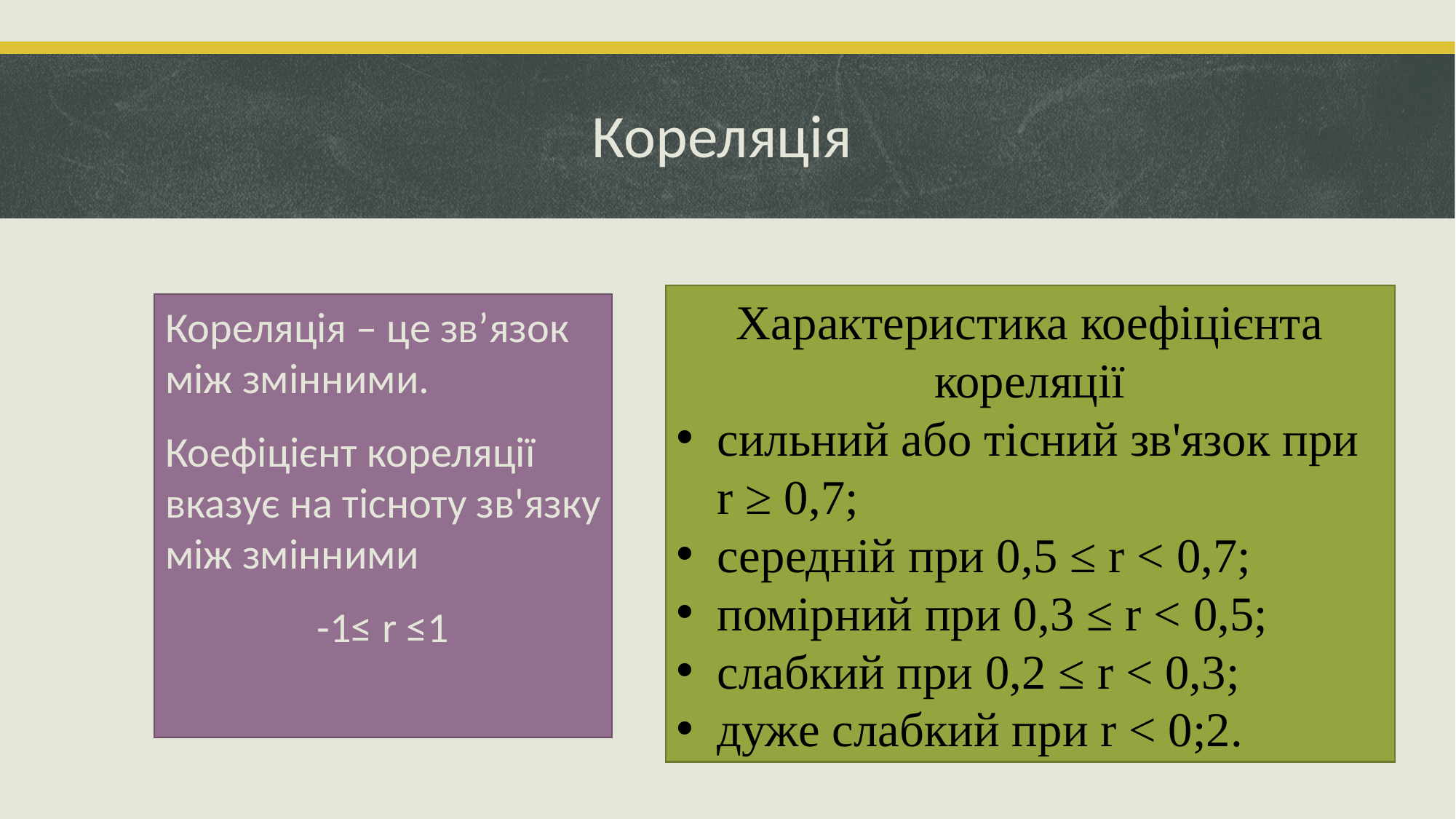

# Кореляція
Характеристика коефіцієнта кореляції
сильний або тiсний зв'язок при r ≥ 0,7;
середній при 0,5 ≤ r < 0,7;
помiрний при 0,3 ≤ r < 0,5;
слабкий при 0,2 ≤ r < 0,3;
дуже слабкий при r < 0;2.
Кореляція – це зв’язок між змінними.
Коефіцієнт кореляції вказує на тісноту зв'язку між змінними
-1≤ r ≤1